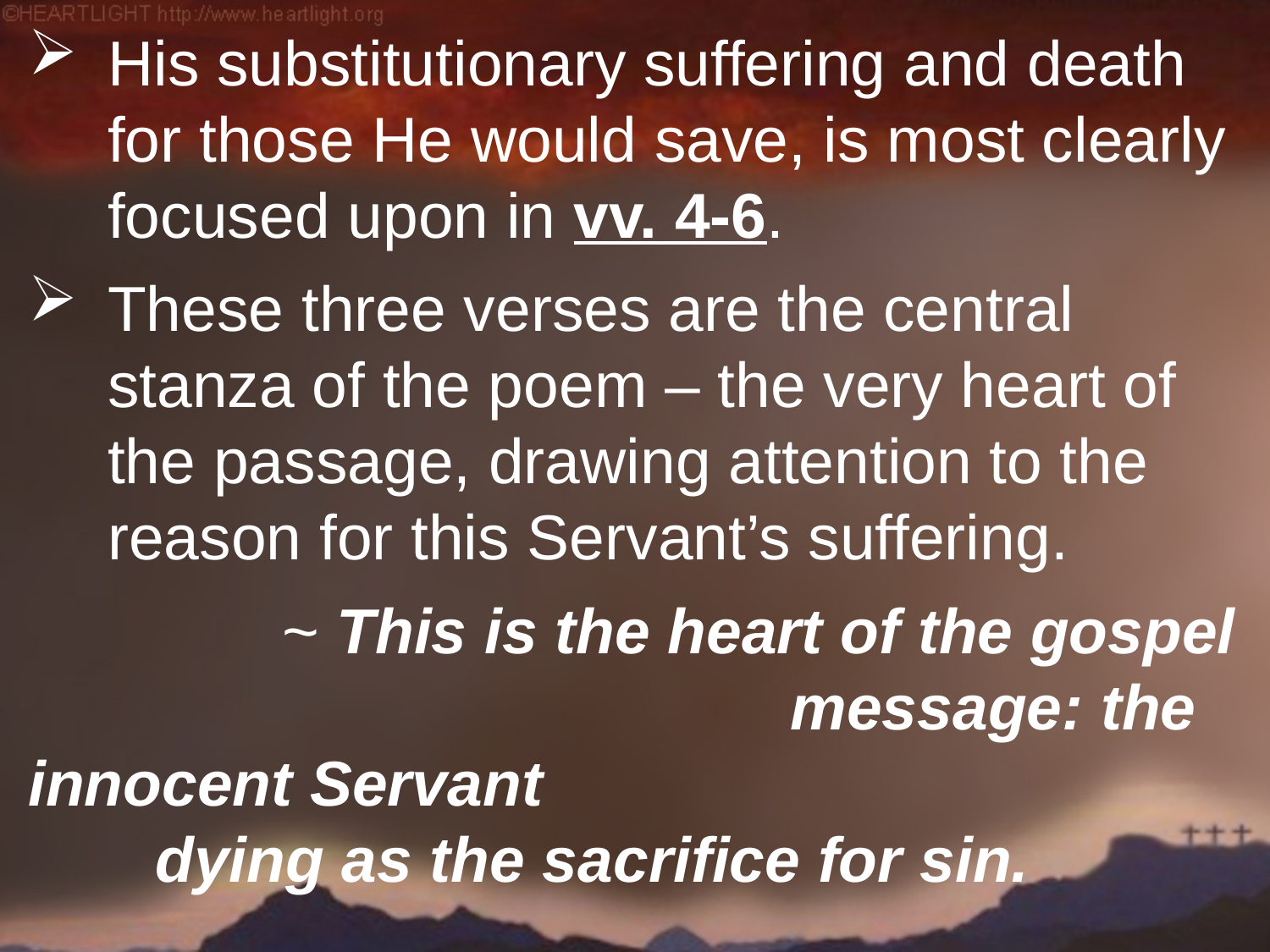

His substitutionary suffering and death for those He would save, is most clearly focused upon in vv. 4-6.
These three verses are the central stanza of the poem – the very heart of the passage, drawing attention to the reason for this Servant’s suffering.
		~ This is the heart of the gospel 						message: the innocent Servant 						dying as the sacrifice for sin.